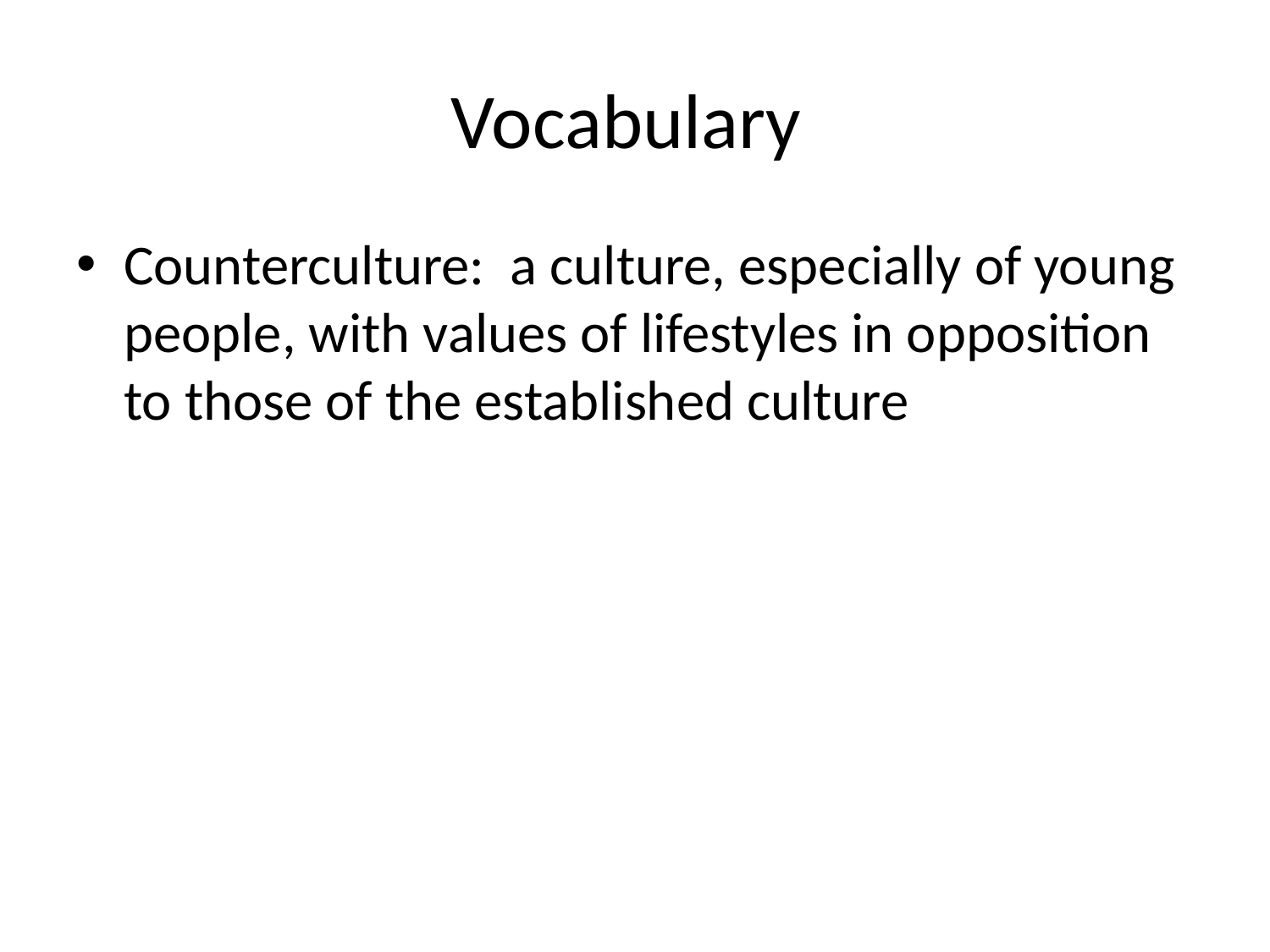

# Vocabulary
Counterculture:  a culture, especially of young people, with values of lifestyles in opposition to those of the established culture